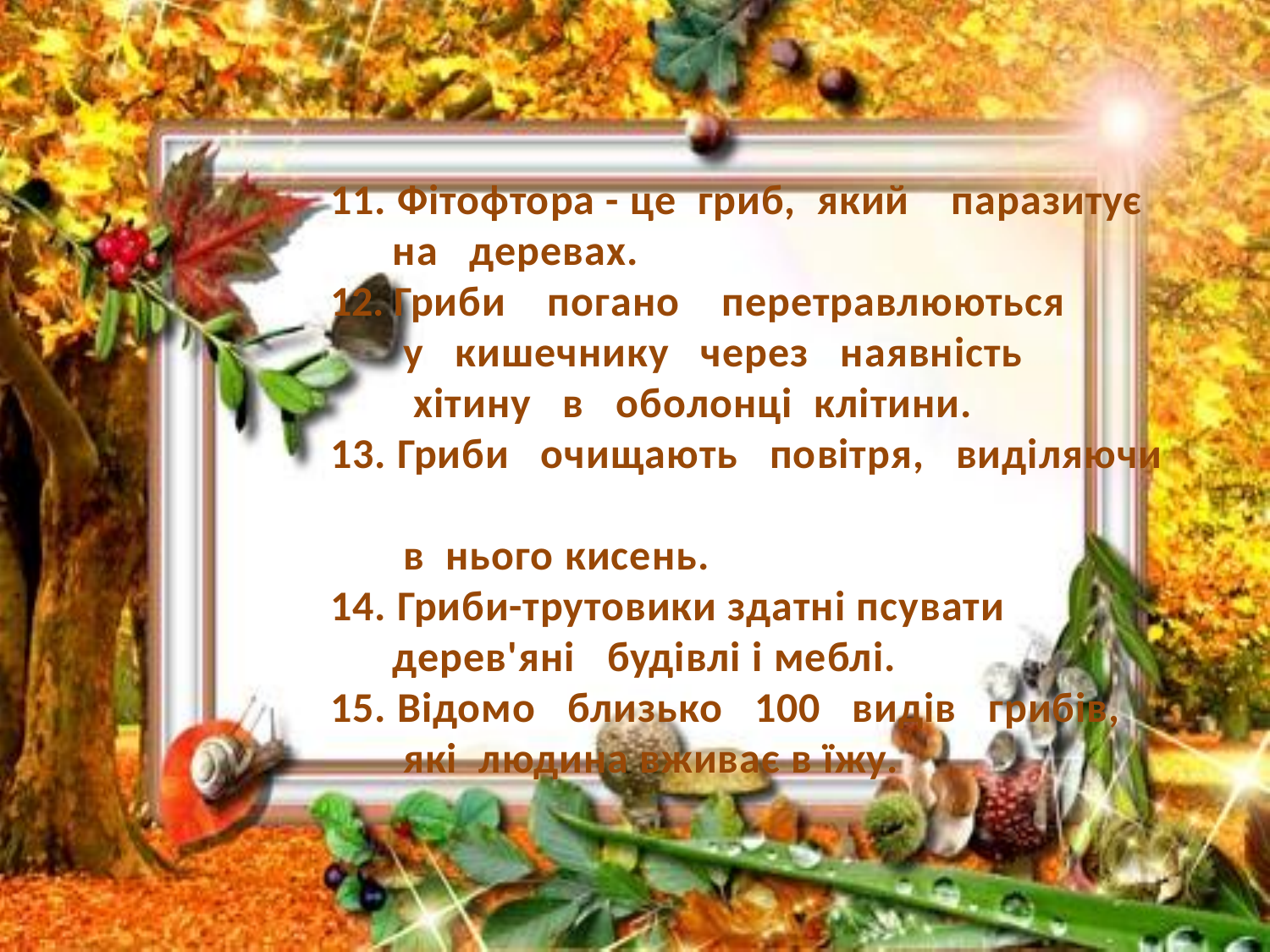

11. Фітофтора - це  гриб,  який    паразитує
      на   деревах.
Гриби    погано    перетравлюються
       у   кишечнику   через   наявність
        хітину   в   оболонці  клітини.
13. Гриби   очищають   повітря,   виділяючи
       в  нього кисень.
14. Гриби-трутовики здатні псувати
      дерев'яні   будівлі і меблі.
15. Відомо   близько   100   видів   грибів,
       які  людина вживає в їжу.